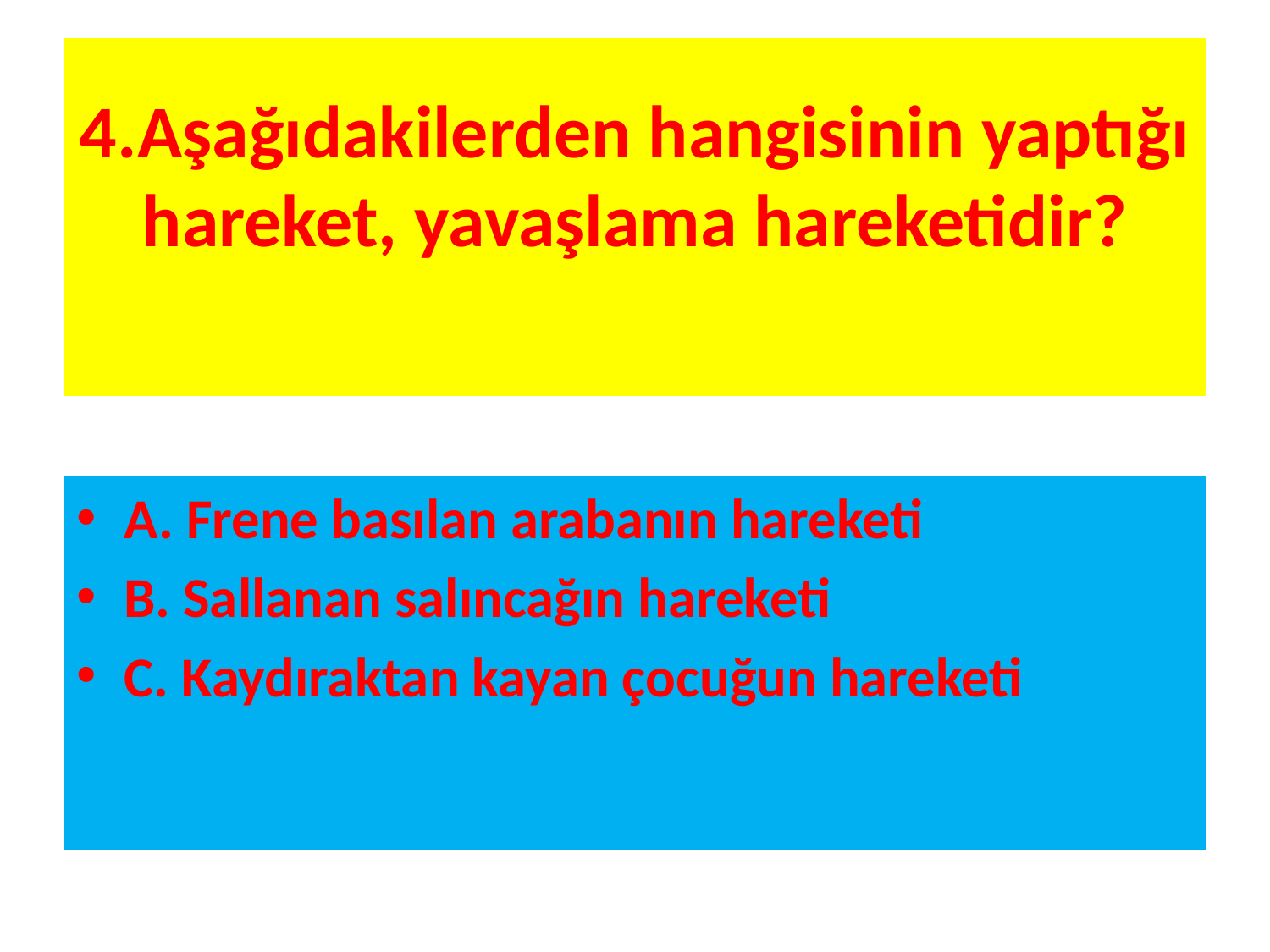

# 4.Aşağıdakilerden hangisinin yaptığı hareket, yavaşlama hareketidir?
A. Frene basılan arabanın hareketi
B. Sallanan salıncağın hareketi
C. Kaydıraktan kayan çocuğun hareketi